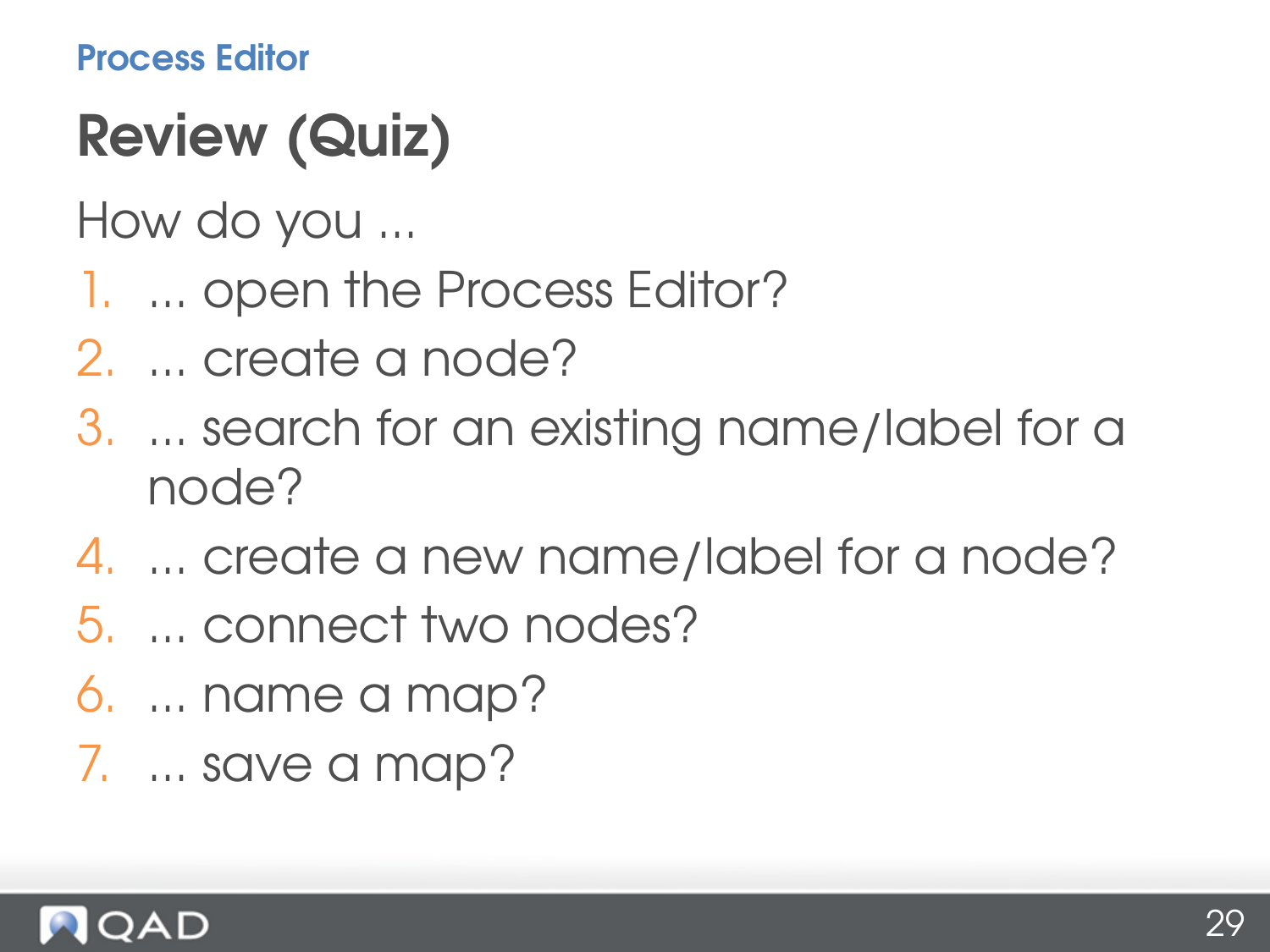

Process Editor
# Review (Quiz)
How do you ...
... open the Process Editor?
... create a node?
... search for an existing name/label for a node?
... create a new name/label for a node?
... connect two nodes?
... name a map?
... save a map?

29